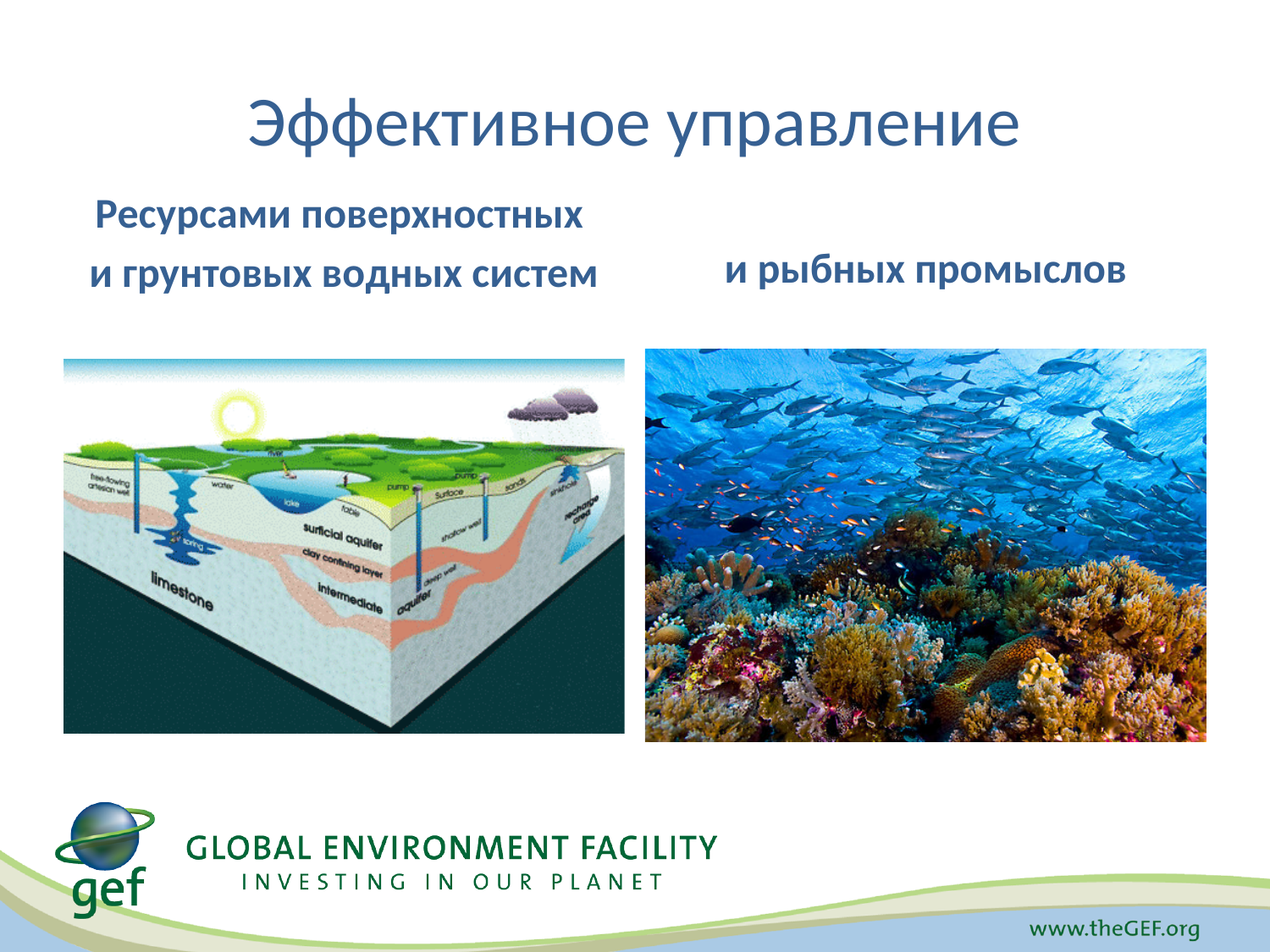

# Эффективное управление
и рыбных промыслов
Ресурсами поверхностных
и грунтовых водных систем